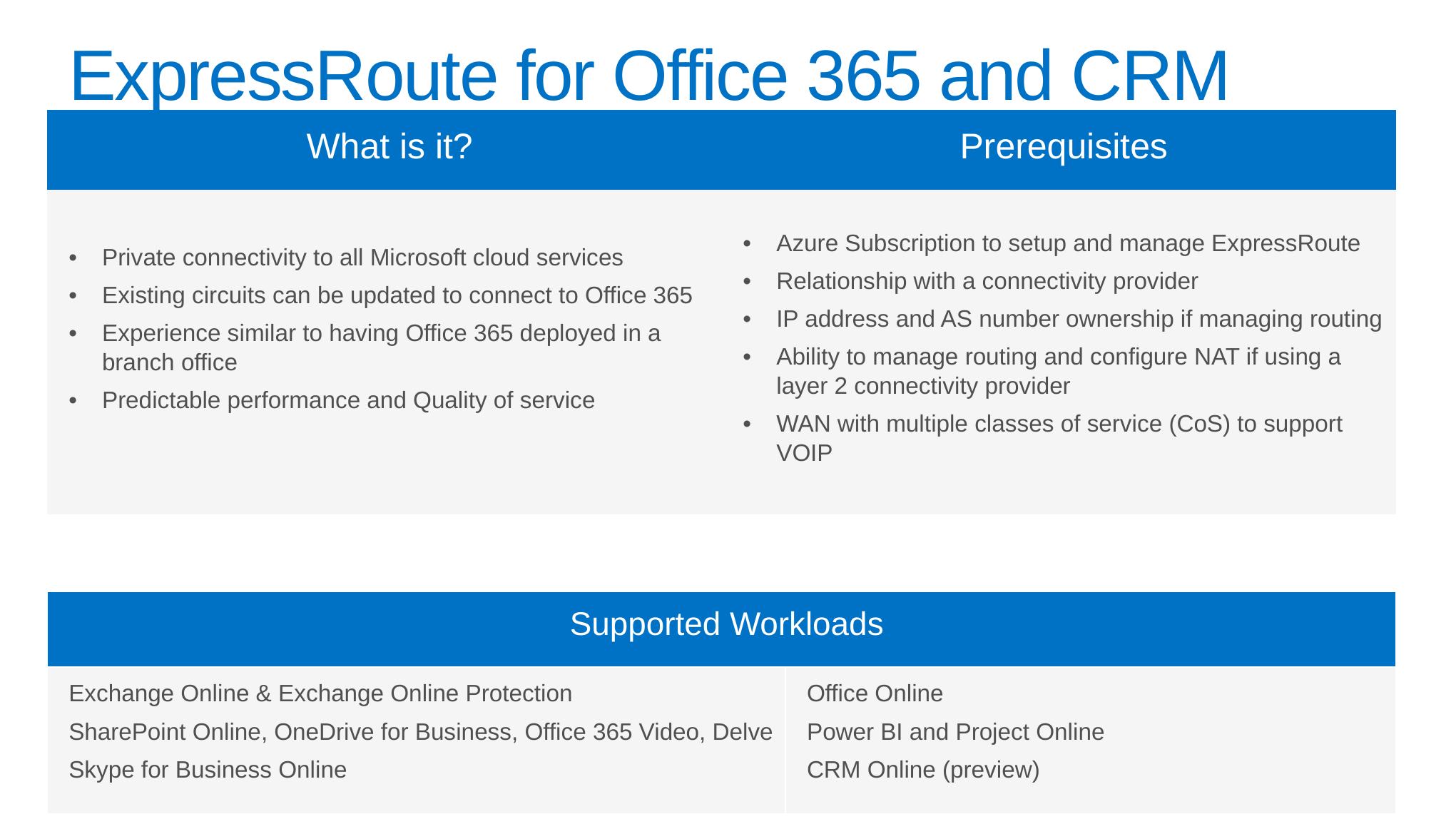

# ExpressRoute for Office 365 and CRM Online
| What is it? | Prerequisites |
| --- | --- |
| Private connectivity to all Microsoft cloud services Existing circuits can be updated to connect to Office 365 Experience similar to having Office 365 deployed in a branch office Predictable performance and Quality of service | Azure Subscription to setup and manage ExpressRoute Relationship with a connectivity provider IP address and AS number ownership if managing routing Ability to manage routing and configure NAT if using a layer 2 connectivity provider WAN with multiple classes of service (CoS) to support VOIP |
| Supported Workloads |  |
| --- | --- |
| Exchange Online & Exchange Online Protection SharePoint Online, OneDrive for Business, Office 365 Video, Delve Skype for Business Online | Office Online Power BI and Project Online CRM Online (preview) |